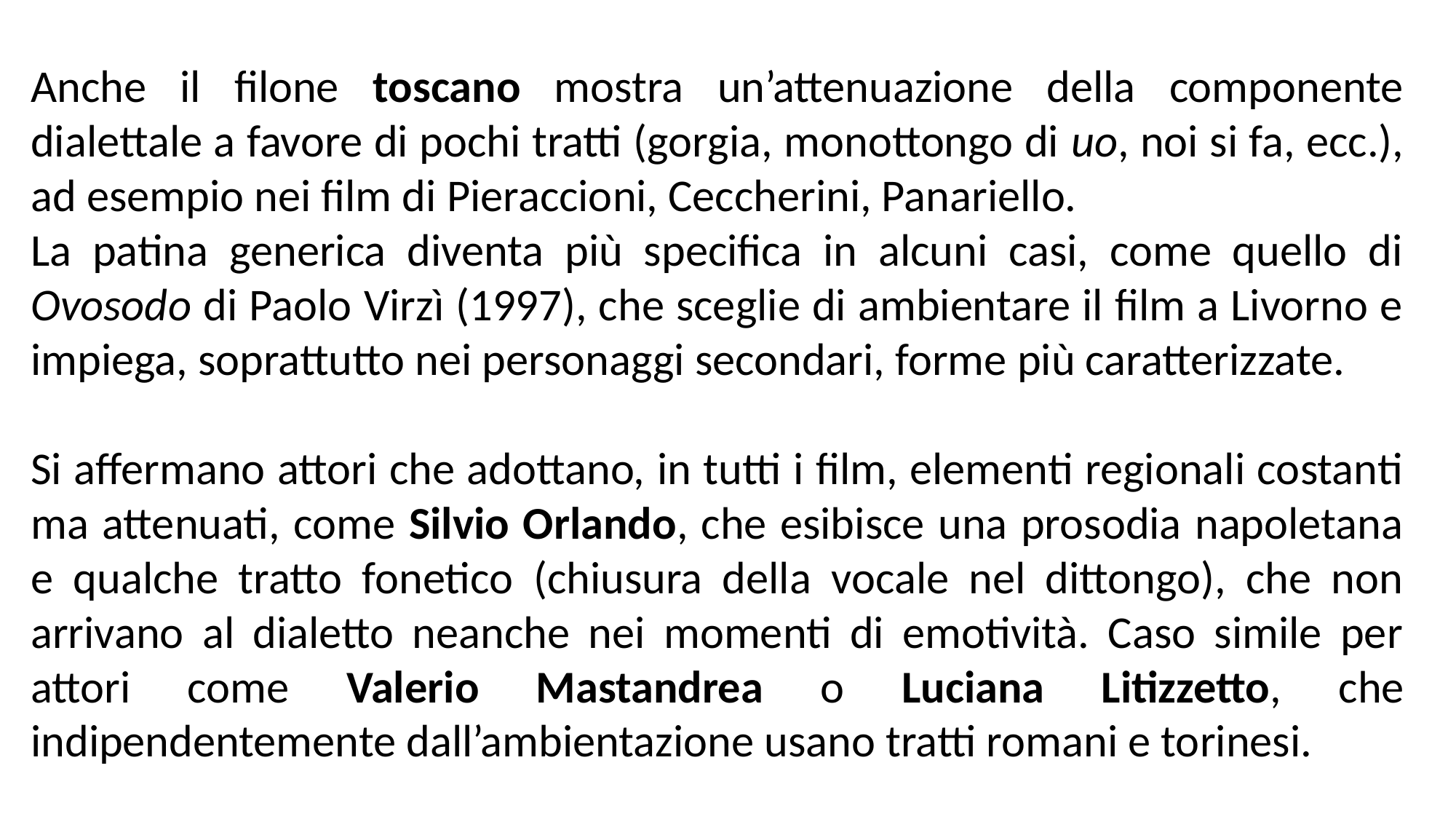

Anche il filone toscano mostra un’attenuazione della componente dialettale a favore di pochi tratti (gorgia, monottongo di uo, noi si fa, ecc.), ad esempio nei film di Pieraccioni, Ceccherini, Panariello.
La patina generica diventa più specifica in alcuni casi, come quello di Ovosodo di Paolo Virzì (1997), che sceglie di ambientare il film a Livorno e impiega, soprattutto nei personaggi secondari, forme più caratterizzate.

Si affermano attori che adottano, in tutti i film, elementi regionali costanti ma attenuati, come Silvio Orlando, che esibisce una prosodia napoletana e qualche tratto fonetico (chiusura della vocale nel dittongo), che non arrivano al dialetto neanche nei momenti di emotività. Caso simile per attori come Valerio Mastandrea o Luciana Litizzetto, che indipendentemente dall’ambientazione usano tratti romani e torinesi.